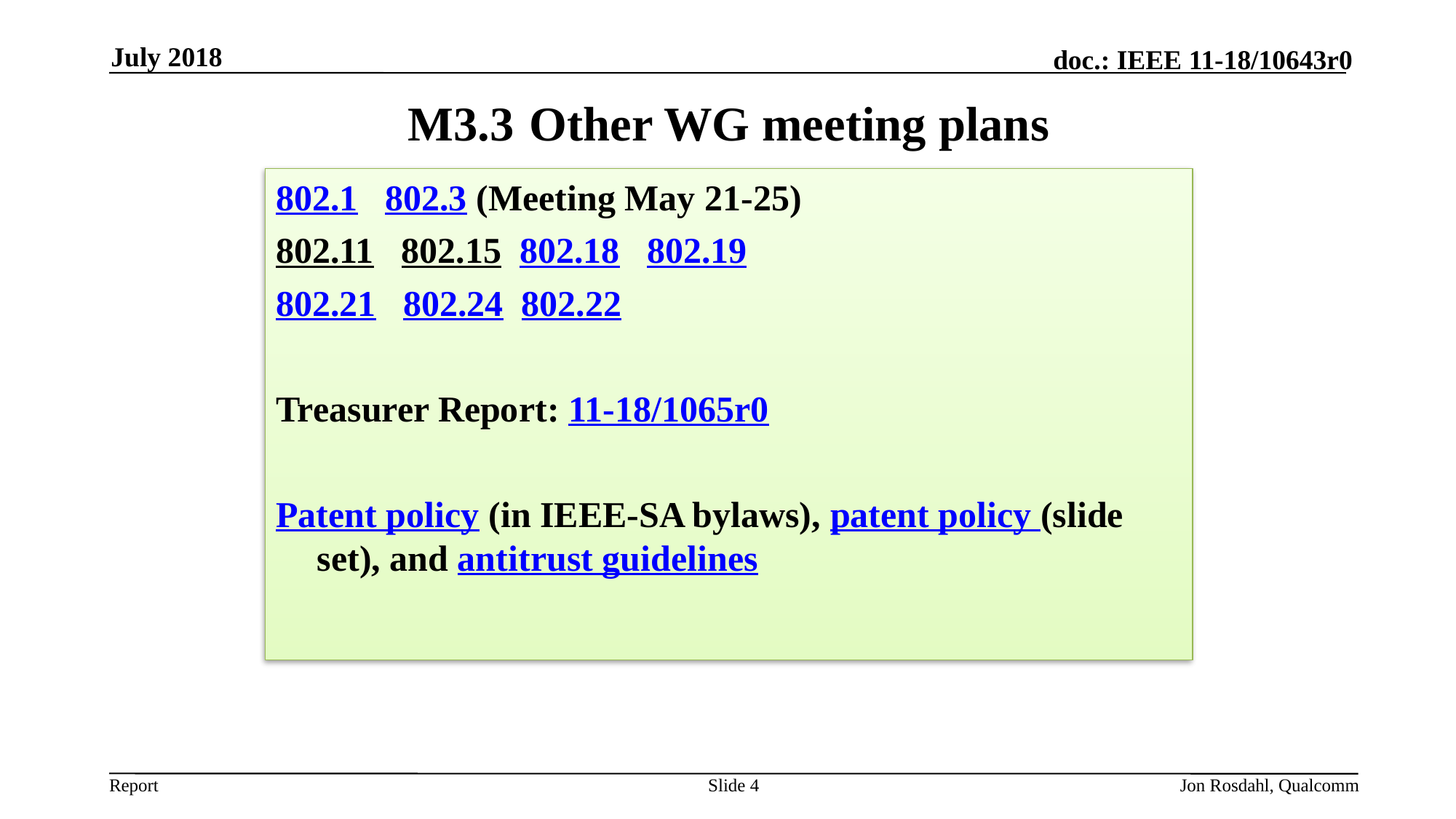

July 2018
# M3.3	 Other WG meeting plans
802.1   802.3 (Meeting May 21-25)
802.11   802.15  802.18   802.19
802.21   802.24  802.22

Treasurer Report: 11-18/1065r0

Patent policy (in IEEE-SA bylaws), patent policy (slide set), and antitrust guidelines

Slide 4
Jon Rosdahl, Qualcomm